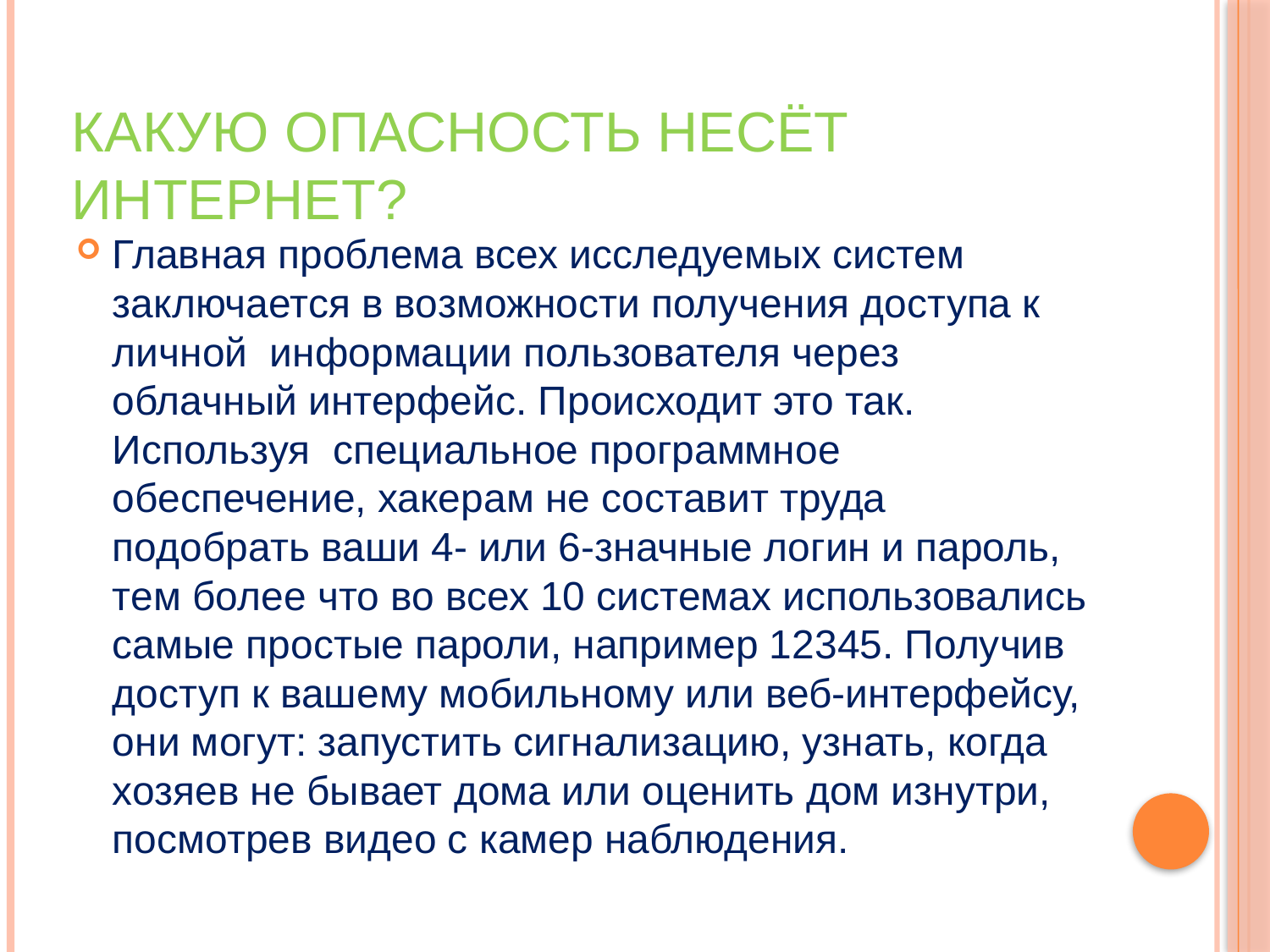

# Какую опасность несёт интернет?
Главная проблема всех исследуемых систем заключается в возможности получения доступа к личной  информации пользователя через облачный интерфейс. Происходит это так.  Используя  специальное программное обеспечение, хакерам не составит труда подобрать ваши 4- или 6-значные логин и пароль, тем более что во всех 10 системах использовались самые простые пароли, например 12345. Получив доступ к вашему мобильному или веб-интерфейсу, они могут: запустить сигнализацию, узнать, когда хозяев не бывает дома или оценить дом изнутри, посмотрев видео с камер наблюдения.